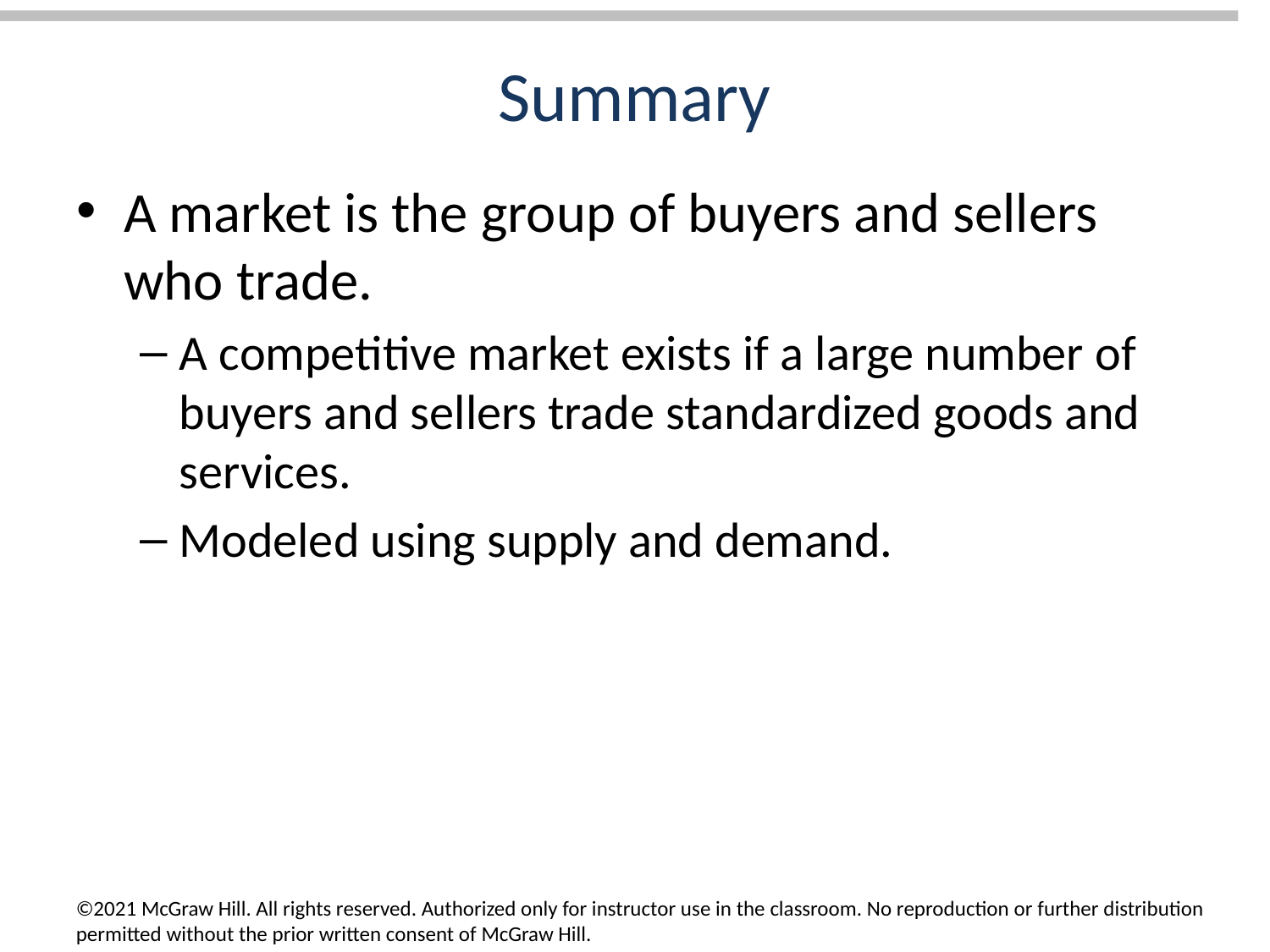

# Summary
A market is the group of buyers and sellers who trade.
A competitive market exists if a large number of buyers and sellers trade standardized goods and services.
Modeled using supply and demand.